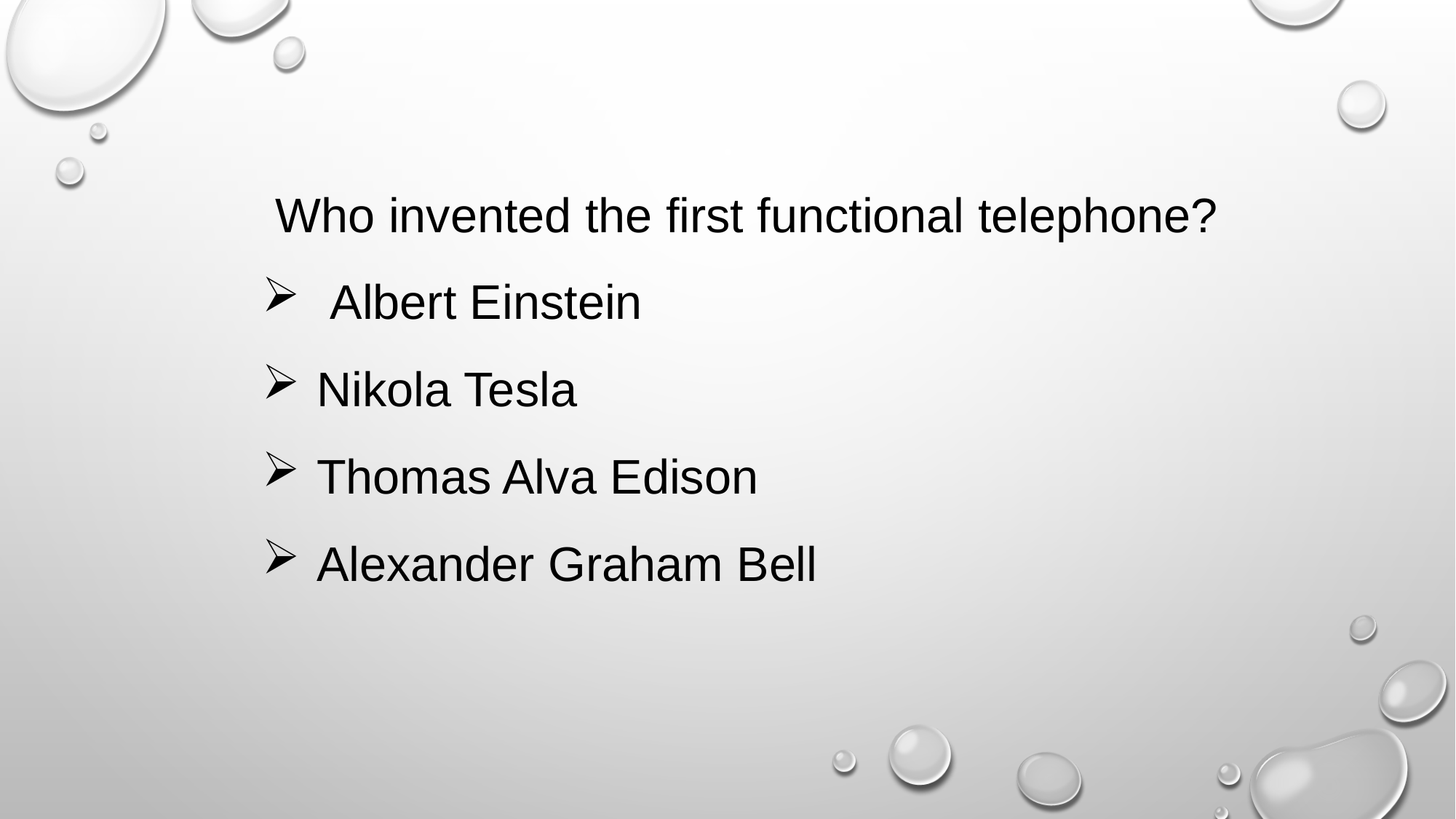

Who invented the first functional telephone?
 Albert Einstein
Nikola Tesla
Thomas Alva Edison
Alexander Graham Bell